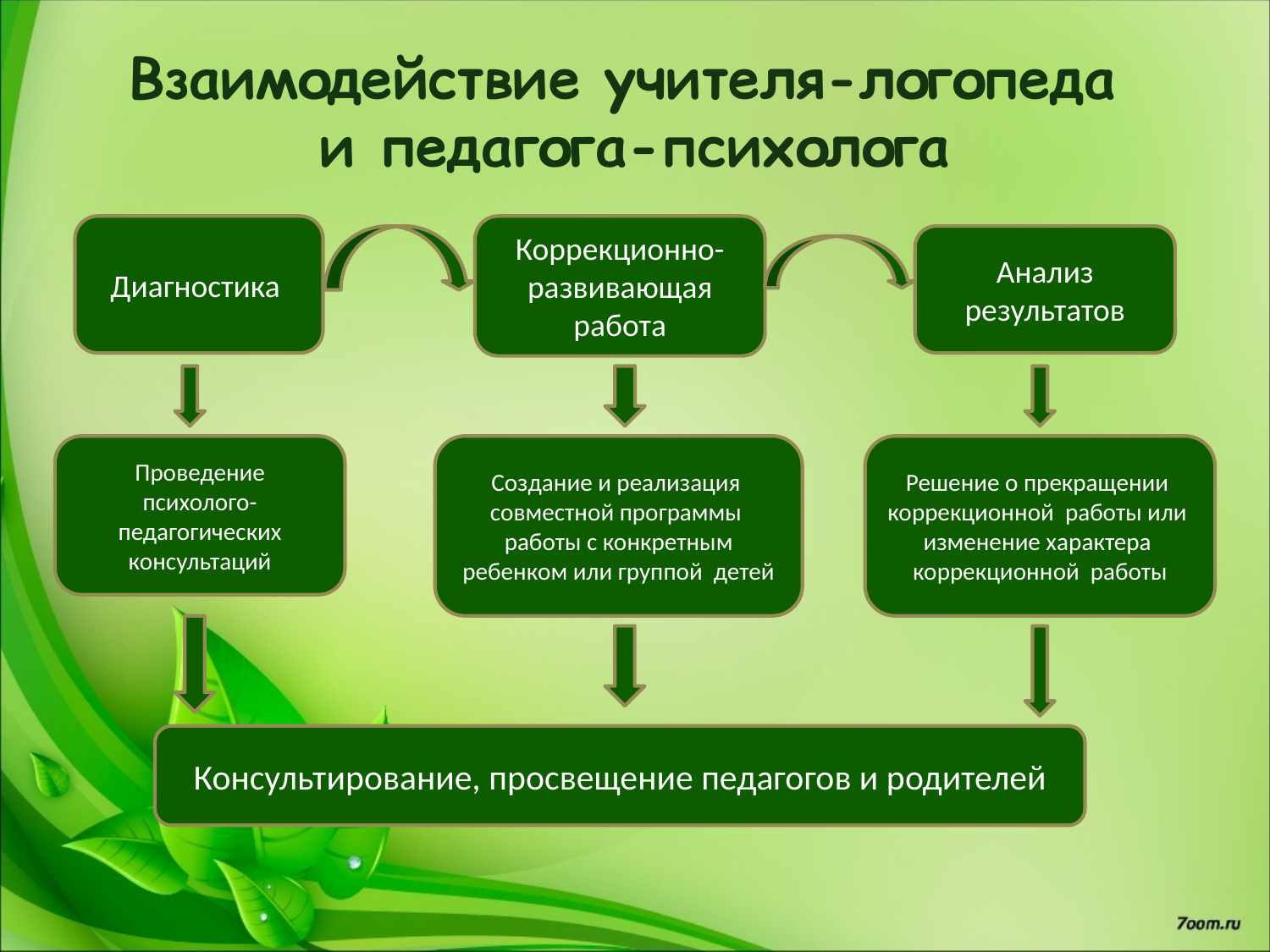

Взаимодействие учителя-логопеда
и педагога-психолога
Диагностика
Коррекционно-развивающая работа

Анализ результатов

Проведение психолого-педагогических консультаций
Создание и реализация  совместной программы  работы с конкретным ребенком или группой  детей
Решение о прекращении  коррекционной  работы или  изменение характера  коррекционной  работы

Консультирование, просвещение педагогов и родителей